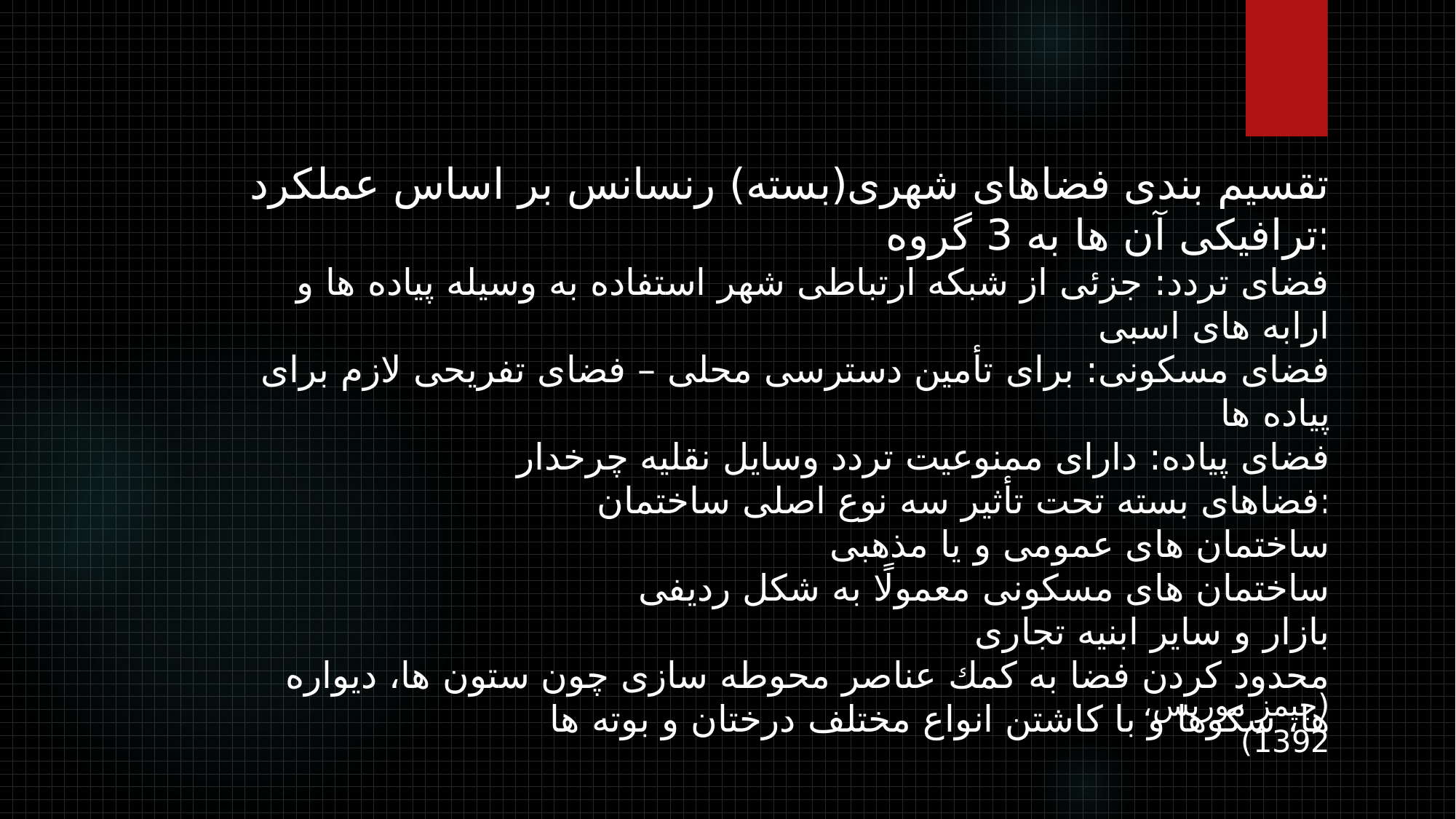

تقسیم بندی فضاهای شهری(بسته) رنسانس بر اساس عملكرد ترافیكی آن ها به 3 گروه:
فضای تردد: جزئی از شبكه ارتباطی شهر استفاده به وسیله پیاده ها و ارابه های اسبی
فضای مسكونی: برای تأمین دسترسی محلی – فضای تفریحی لازم برای پیاده ها
فضای پیاده: دارای ممنوعیت تردد وسایل نقلیه چرخدار
فضاهای بسته تحت تأثیر سه نوع اصلی ساختمان:
ساختمان های عمومی و یا مذهبی
ساختمان های مسكونی معمولًا به شكل ردیفی
بازار و سایر ابنیه تجاری
محدود كردن فضا به كمك عناصر محوطه سازی چون ستون ها، دیواره ها، سكوها و با كاشتن انواع مختلف درختان و بوته ها

(جیمز موریس، 1392)